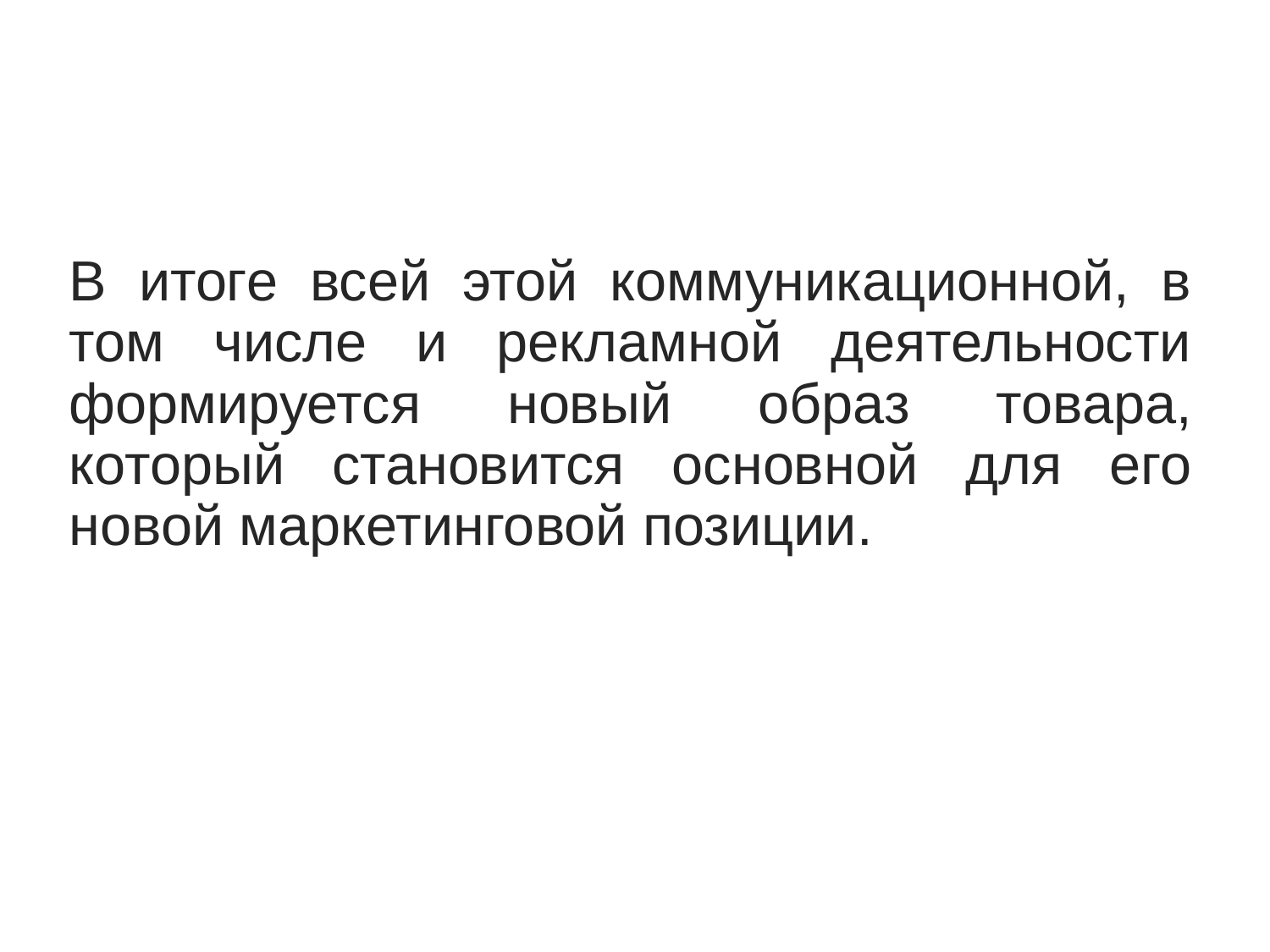

В итоге всей этой коммуникационной, в том числе и рекламной деятельности формируется новый образ товара, который становится основной для его новой маркетинговой позиции.